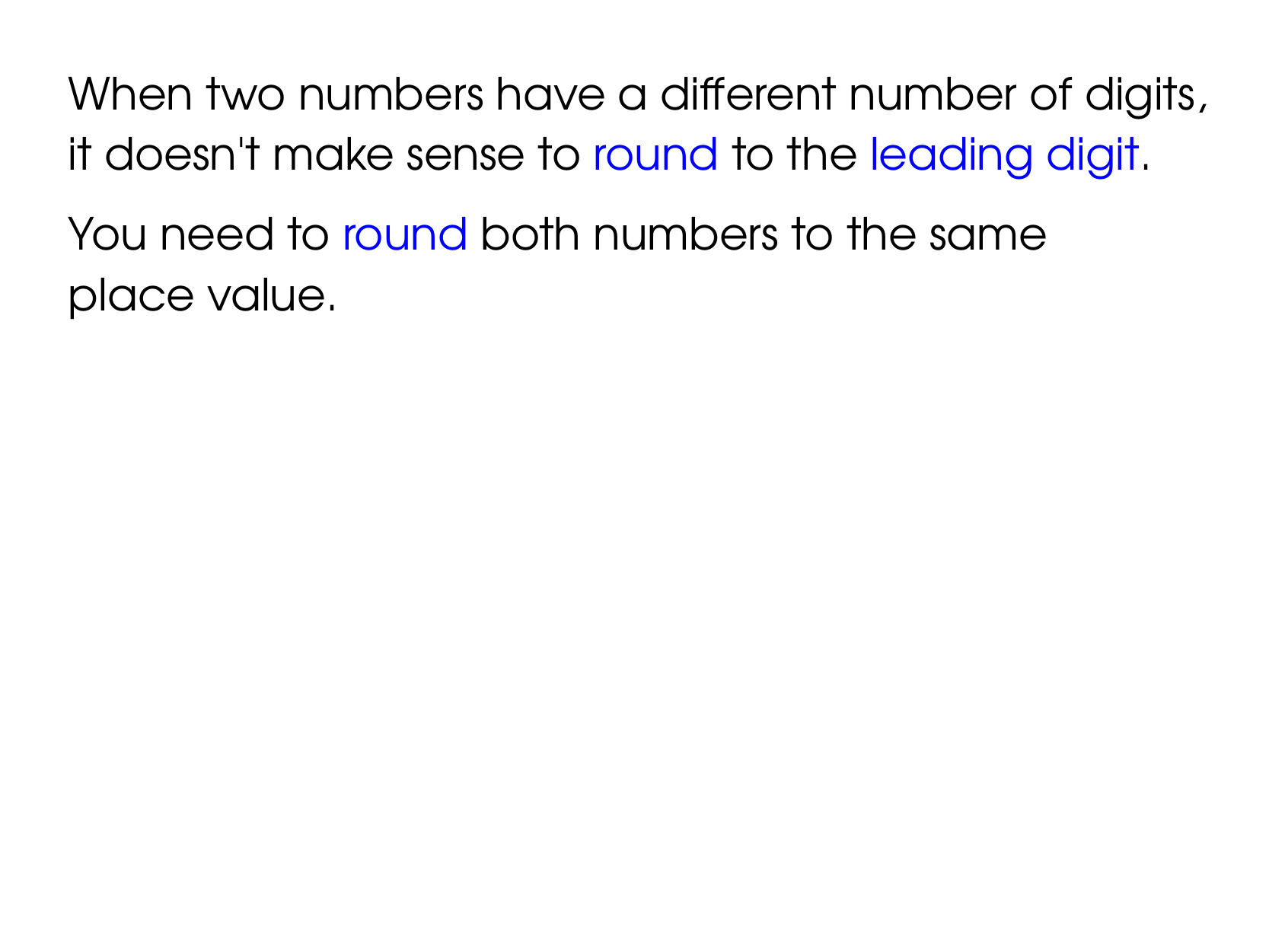

When two numbers have a different number of digits, it doesn't make sense to round to the leading digit.
You need to round both numbers to the same
place value.